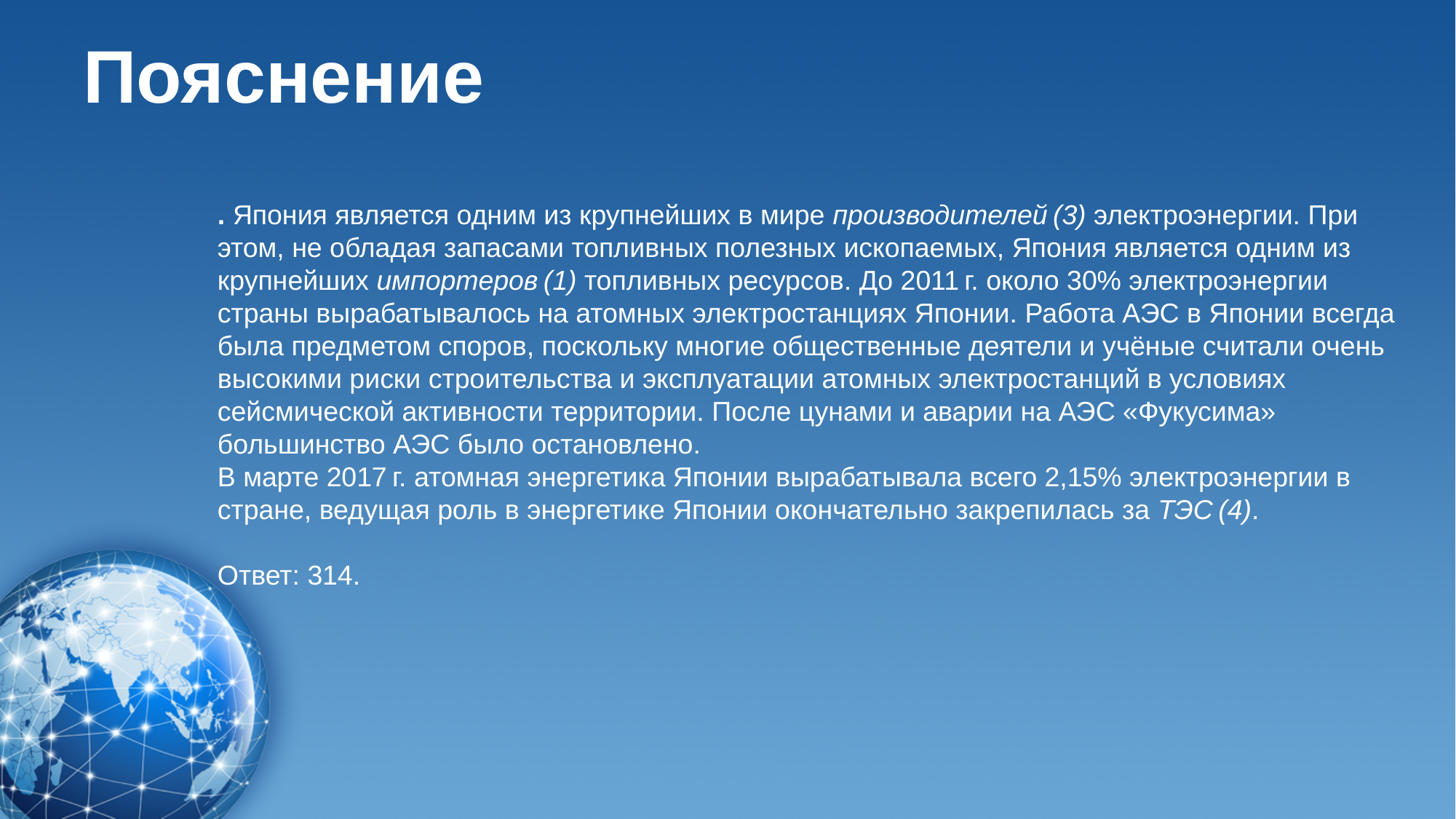

# Пояснение
. Япония является одним из крупнейших в мире производителей (3) электроэнергии. При этом, не обладая запасами топливных полезных ископаемых, Япония является одним из крупнейших импортеров (1) топливных ресурсов. До 2011 г. около 30% электроэнергии страны вырабатывалось на атомных электростанциях Японии. Работа АЭС в Японии всегда была предметом споров, поскольку многие общественные деятели и учёные считали очень высокими риски строительства и эксплуатации атомных электростанций в условиях сейсмической активности территории. После цунами и аварии на АЭС «Фукусима» большинство АЭС было остановлено.
В марте 2017 г. атомная энергетика Японии вырабатывала всего 2,15% электроэнергии в стране, ведущая роль в энергетике Японии окончательно закрепилась за ТЭС (4).

Ответ: 314.